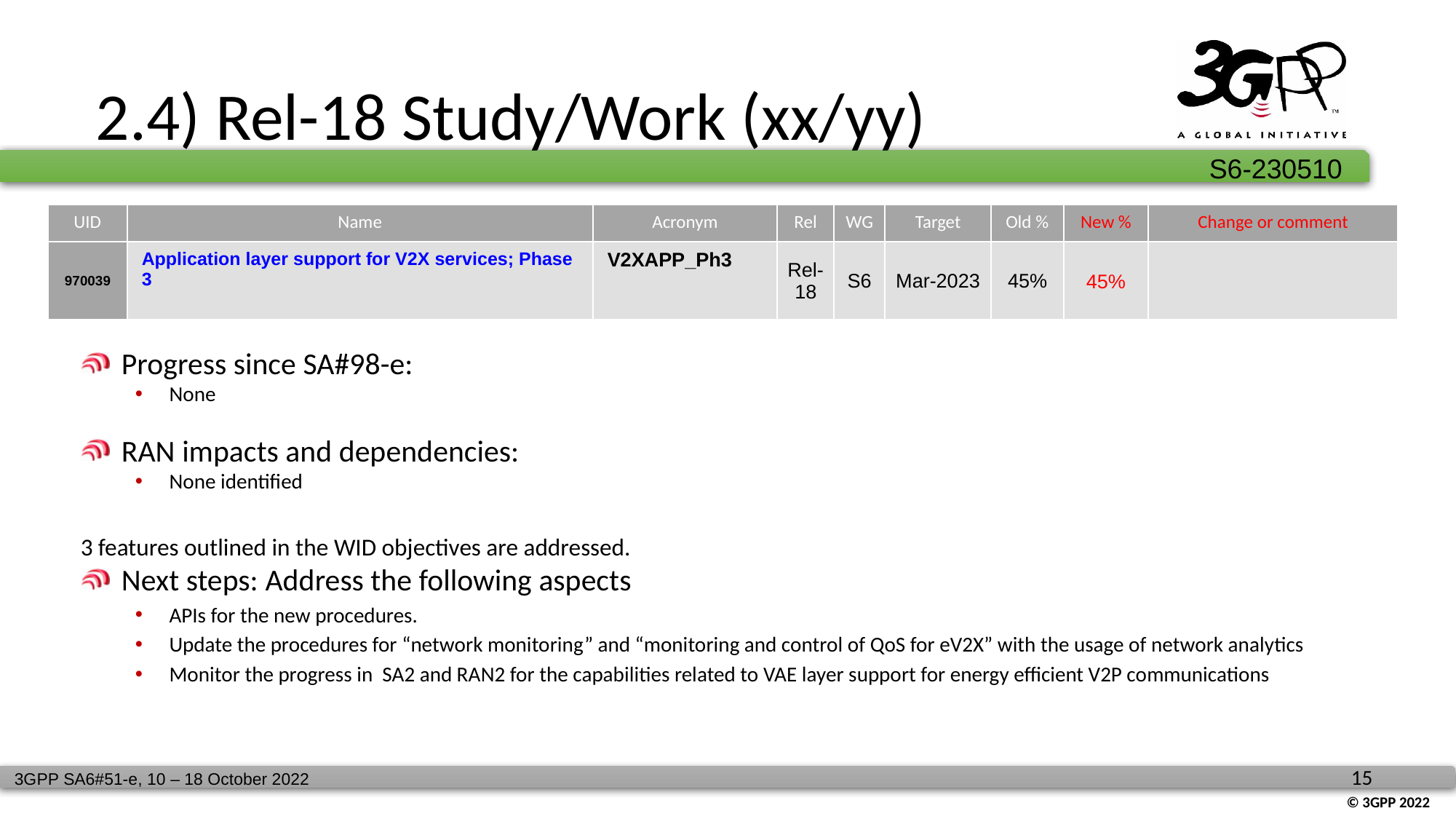

# 2.4) Rel-18 Study/Work (xx/yy)
| UID | Name | Acronym | Rel | WG | Target | Old % | New % | Change or comment |
| --- | --- | --- | --- | --- | --- | --- | --- | --- |
| 970039 | Application layer support for V2X services; Phase 3 | V2XAPP\_Ph3 | Rel-18 | S6 | Mar-2023 | 45% | 45% |  |
Progress since SA#98-e:
None

RAN impacts and dependencies:
None identified

3 features outlined in the WID objectives are addressed.
Next steps: Address the following aspects
APIs for the new procedures.
Update the procedures for “network monitoring” and “monitoring and control of QoS for eV2X” with the usage of network analytics
Monitor the progress in  SA2 and RAN2 for the capabilities related to VAE layer support for energy efficient V2P communications